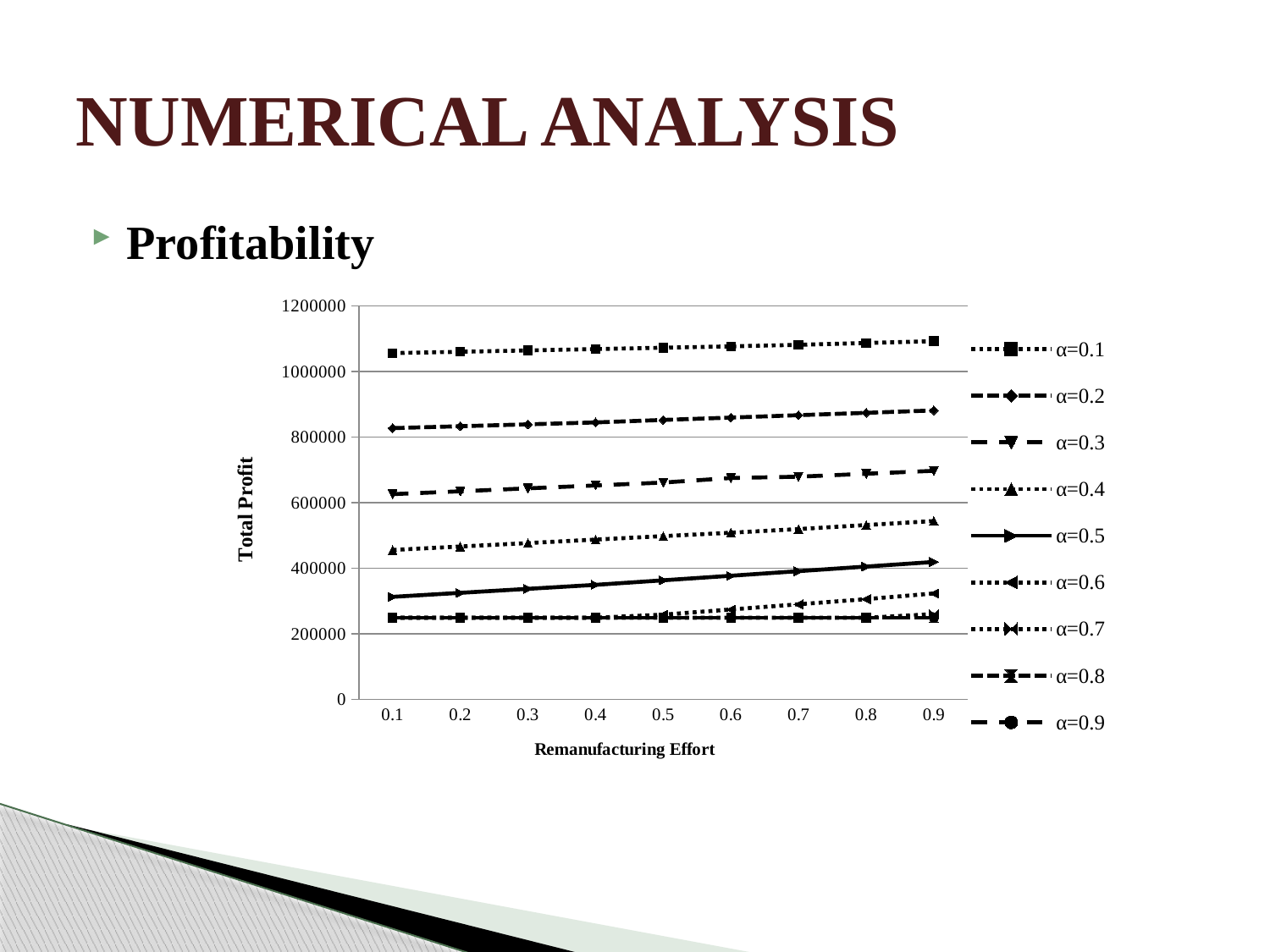

# NUMERICAL ANALYSIS
Profitability

### Chart

| Category | α=0.1 | α=0.2 | α=0.3 | α=0.4 | α=0.5 | α=0.6 | α=0.7 | α=0.8 | α=0.9 |
|---|---|---|---|---|---|---|---|---|---|
| 0.1 | 1056250.0 | 827518.0 | 626247.0 | 455810.0 | 312971.0 | 249001.0 | 249001.0 | 249001.0 | 249001.0 |
| 0.2 | 1060320.0 | 833286.0 | 634917.0 | 466368.0 | 325116.0 | 249001.0 | 249001.0 | 249001.0 | 249001.0 |
| 0.3 | 1064410.0 | 839066.0 | 643820.0 | 476927.0 | 337267.0 | 249001.0 | 249001.0 | 249001.0 | 249001.0 |
| 0.4 | 1068510.0 | 844857.0 | 652726.0 | 487485.0 | 349423.0 | 249001.0 | 249001.0 | 249001.0 | 249001.0 |
| 0.5 | 1072640.0 | 852431.0 | 661634.0 | 498043.0 | 363283.0 | 258617.0 | 249001.0 | 249001.0 | 249001.0 |
| 0.6 | 1076780.0 | 859661.0 | 675460.0 | 508602.0 | 377269.0 | 274380.0 | 249001.0 | 249001.0 | 249001.0 |
| 0.7 | 1081540.0 | 866899.0 | 679460.0 | 519738.0 | 391260.0 | 290163.0 | 249001.0 | 249001.0 | 249001.0 |
| 0.8 | 1087090.0 | 874146.0 | 688377.0 | 531983.0 | 405254.0 | 305963.0 | 249001.0 | 249001.0 | 249001.0 |
| 0.9 | 1092650.0 | 881400.0 | 697297.0 | 544228.0 | 419252.0 | 323234.0 | 260292.0 | 249001.0 | 249001.0 |